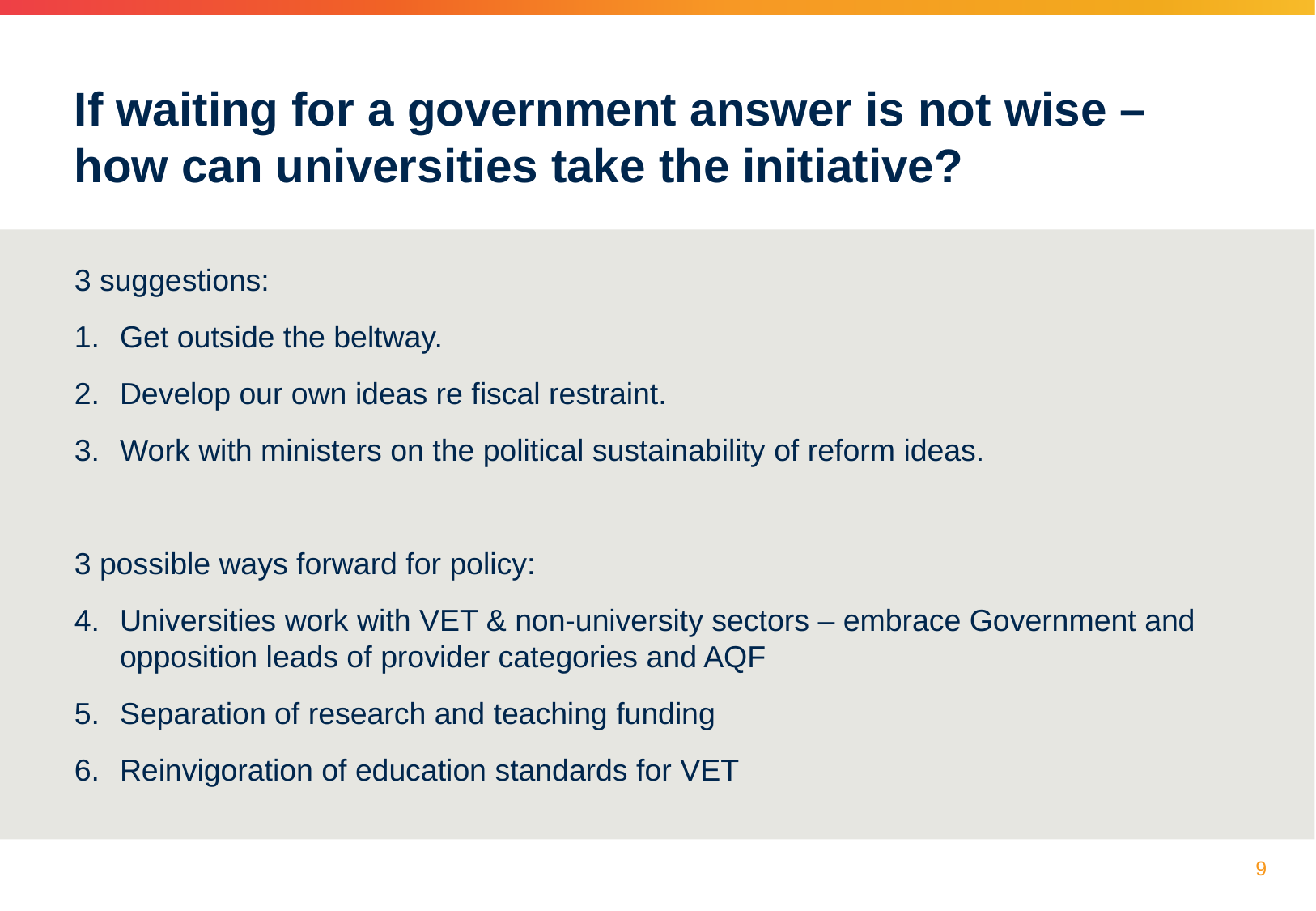

If waiting for a government answer is not wise – how can universities take the initiative?
3 suggestions:
Get outside the beltway.
Develop our own ideas re fiscal restraint.
Work with ministers on the political sustainability of reform ideas.

3 possible ways forward for policy:
Universities work with VET & non-university sectors – embrace Government and opposition leads of provider categories and AQF
Separation of research and teaching funding
Reinvigoration of education standards for VET